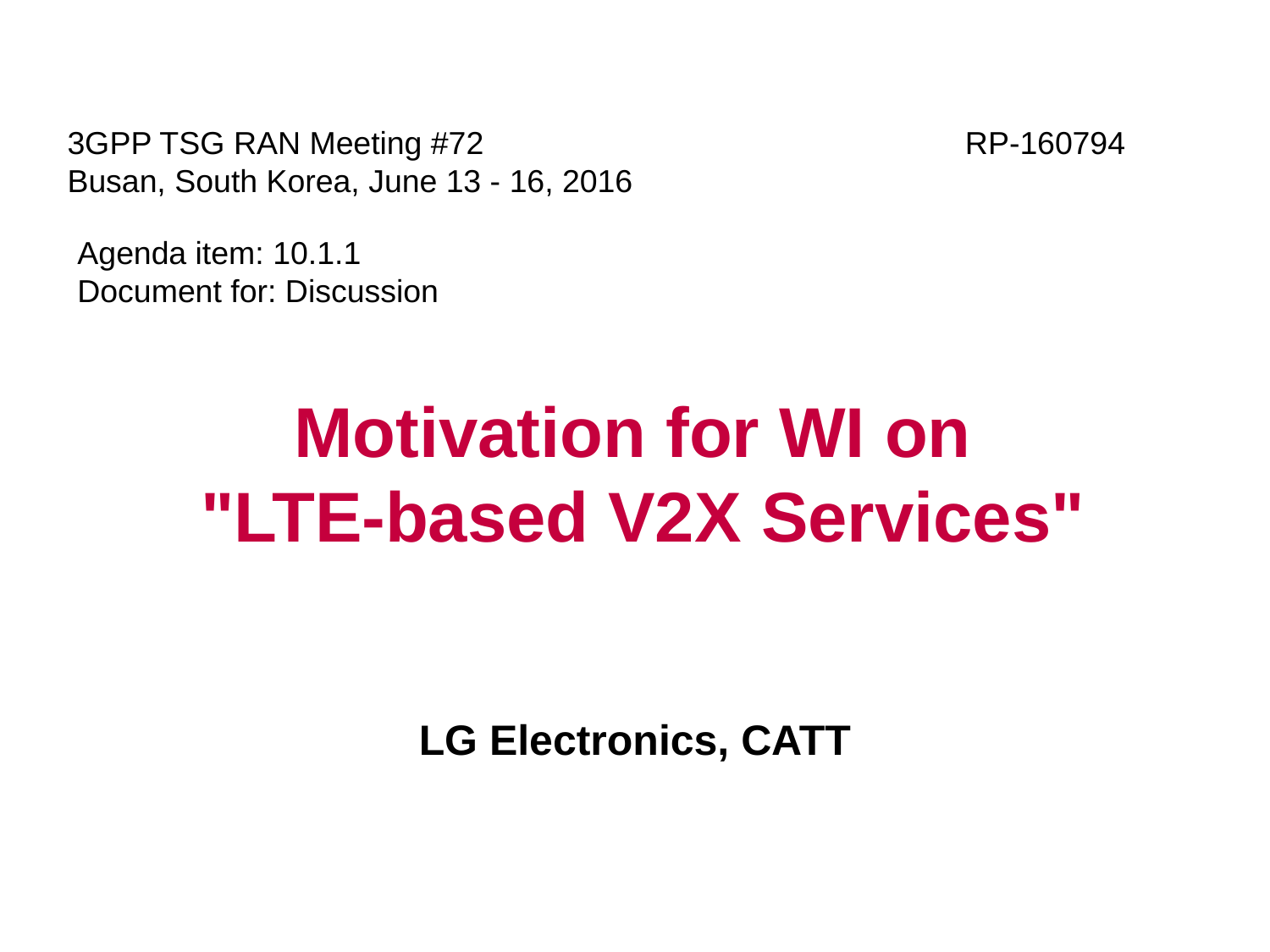

3GPP TSG RAN Meeting #72				 RP-160794
Busan, South Korea, June 13 - 16, 2016
Agenda item: 10.1.1
Document for: Discussion
Motivation for WI on
"LTE-based V2X Services"
LG Electronics, CATT